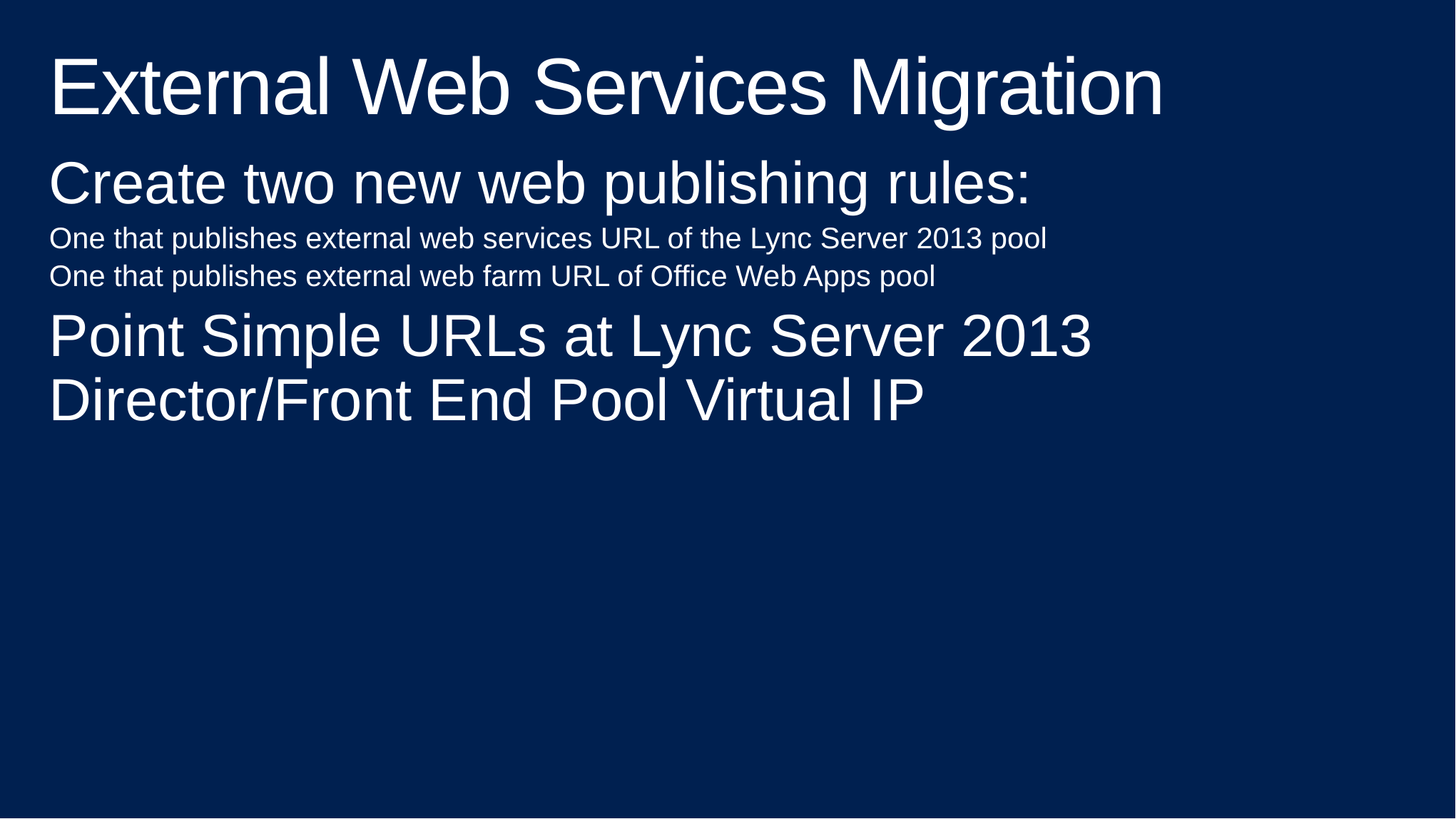

# External Web Services Migration
Create two new web publishing rules:
One that publishes external web services URL of the Lync Server 2013 pool
One that publishes external web farm URL of Office Web Apps pool
Point Simple URLs at Lync Server 2013 Director/Front End Pool Virtual IP